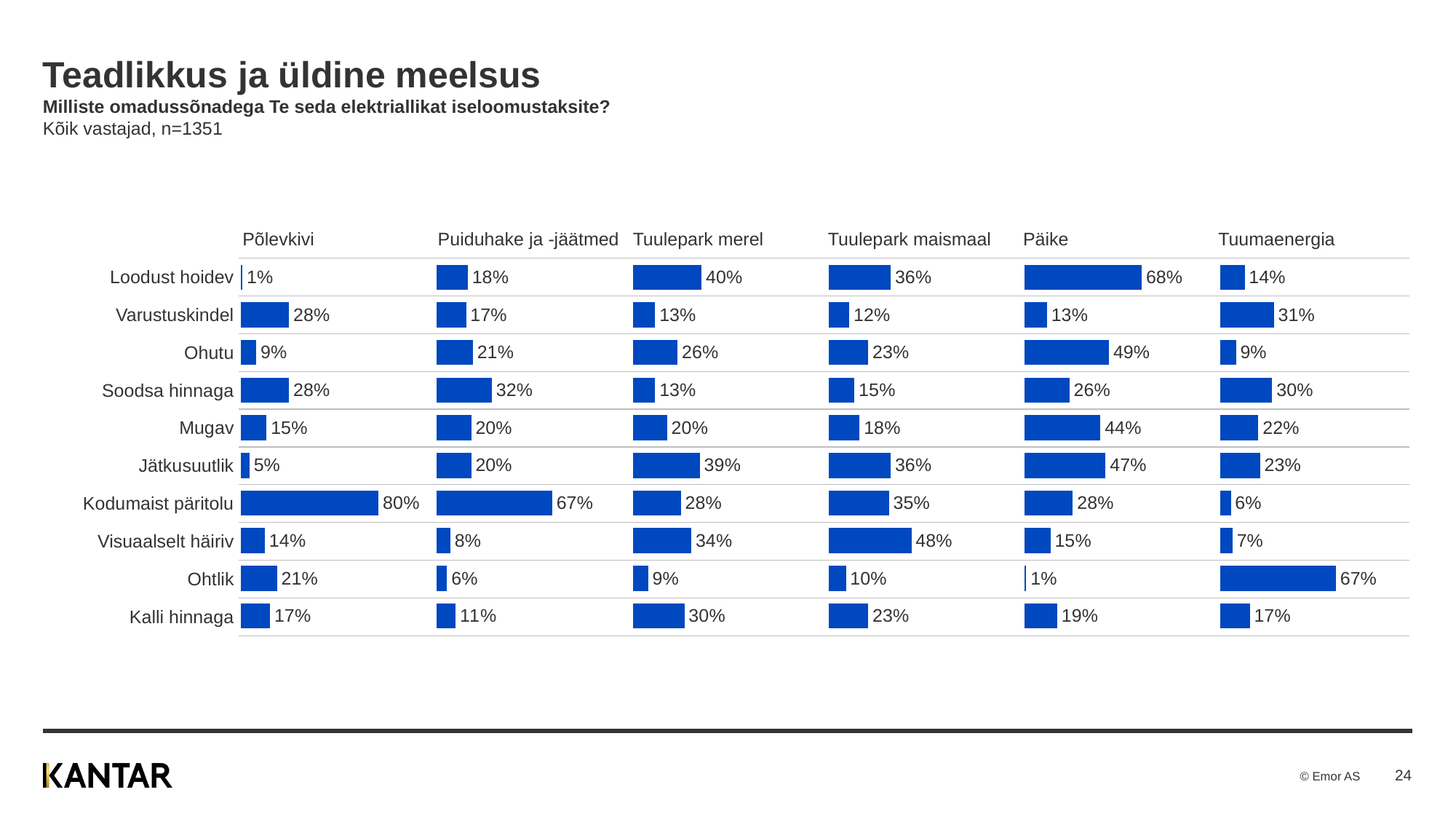

# Teadlikkus ja üldine meelsus Milliste omadussõnadega Te seda elektriallikat iseloomustaksite? Kõik vastajad, n=1351
|  | Põlevkivi | Puiduhake ja -jäätmed | Tuulepark merel | Tuulepark maismaal | Päike | Tuumaenergia |
| --- | --- | --- | --- | --- | --- | --- |
| Loodust hoidev |  |  |  |  |  |  |
| Varustuskindel |  |  |  |  |  |  |
| Ohutu |  |  |  |  |  |  |
| Soodsa hinnaga |  |  |  |  |  |  |
| Mugav |  |  |  |  |  |  |
| Jätkusuutlik |  |  |  |  |  |  |
| Kodumaist päritolu |  |  |  |  |  |  |
| Visuaalselt häiriv |  |  |  |  |  |  |
| Ohtlik |  |  |  |  |  |  |
| Kalli hinnaga |  |  |  |  |  |  |

### Chart

| Category | Põlevkivi |
|---|---|
| Loodust hoidev | 1.0 |
| Varustuskindel | 28.0 |
| Ohutu | 9.0 |
| Soodsa hinnaga | 28.0 |
| Mugav | 15.0 |
| Jätkusuutlik | 5.0 |
| Kodumaist päritolu | 80.0 |
| Visuaalselt häiriv | 14.0 |
| Ohtlik | 21.0 |
| Kalli hinnaga | 17.0 |

### Chart

| Category | Puiduhake ja -jäätmed |
|---|---|
| Loodust hoidev | 18.0 |
| Varustuskindel | 17.0 |
| Ohutu | 21.0 |
| Soodsa hinnaga | 32.0 |
| Mugav | 20.0 |
| Jätkusuutlik | 20.0 |
| Kodumaist päritolu | 67.0 |
| Visuaalselt häiriv | 8.0 |
| Ohtlik | 6.0 |
| Kalli hinnaga | 11.0 |

### Chart

| Category | Tuulepark merel |
|---|---|
| Loodust hoidev | 40.0 |
| Varustuskindel | 13.0 |
| Ohutu | 26.0 |
| Soodsa hinnaga | 13.0 |
| Mugav | 20.0 |
| Jätkusuutlik | 39.0 |
| Kodumaist päritolu | 28.0 |
| Visuaalselt häiriv | 34.0 |
| Ohtlik | 9.0 |
| Kalli hinnaga | 30.0 |

### Chart

| Category | Tuulepark maismaal |
|---|---|
| Loodust hoidev | 36.0 |
| Varustuskindel | 12.0 |
| Ohutu | 23.0 |
| Soodsa hinnaga | 15.0 |
| Mugav | 18.0 |
| Jätkusuutlik | 36.0 |
| Kodumaist päritolu | 35.0 |
| Visuaalselt häiriv | 48.0 |
| Ohtlik | 10.0 |
| Kalli hinnaga | 23.0 |

### Chart

| Category | Päike |
|---|---|
| Loodust hoidev | 68.0 |
| Varustuskindel | 13.0 |
| Ohutu | 49.0 |
| Soodsa hinnaga | 26.0 |
| Mugav | 44.0 |
| Jätkusuutlik | 47.0 |
| Kodumaist päritolu | 28.0 |
| Visuaalselt häiriv | 15.0 |
| Ohtlik | 1.0 |
| Kalli hinnaga | 19.0 |

### Chart

| Category | Tuumaenergia |
|---|---|
| Loodust hoidev | 14.0 |
| Varustuskindel | 31.0 |
| Ohutu | 9.0 |
| Soodsa hinnaga | 30.0 |
| Mugav | 22.0 |
| Jätkusuutlik | 23.0 |
| Kodumaist päritolu | 6.0 |
| Visuaalselt häiriv | 7.0 |
| Ohtlik | 67.0 |
| Kalli hinnaga | 17.0 |
24